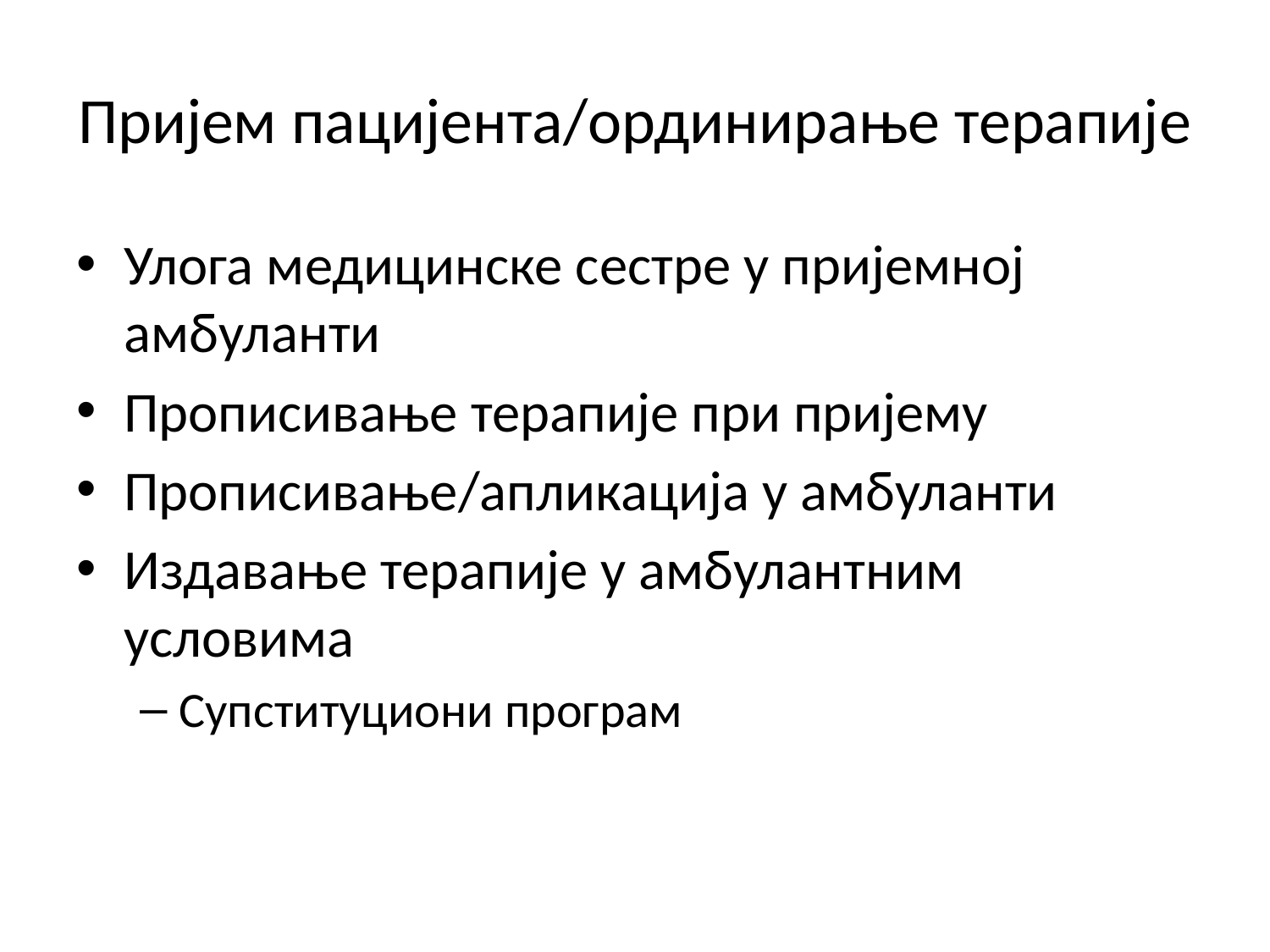

# Пријем пацијента/ординирање терапије
Улога медицинске сестре у пријемној амбуланти
Прописивање терапије при пријему
Прописивање/апликација у амбуланти
Издавање терапије у амбулантним условима
Супституциони програм